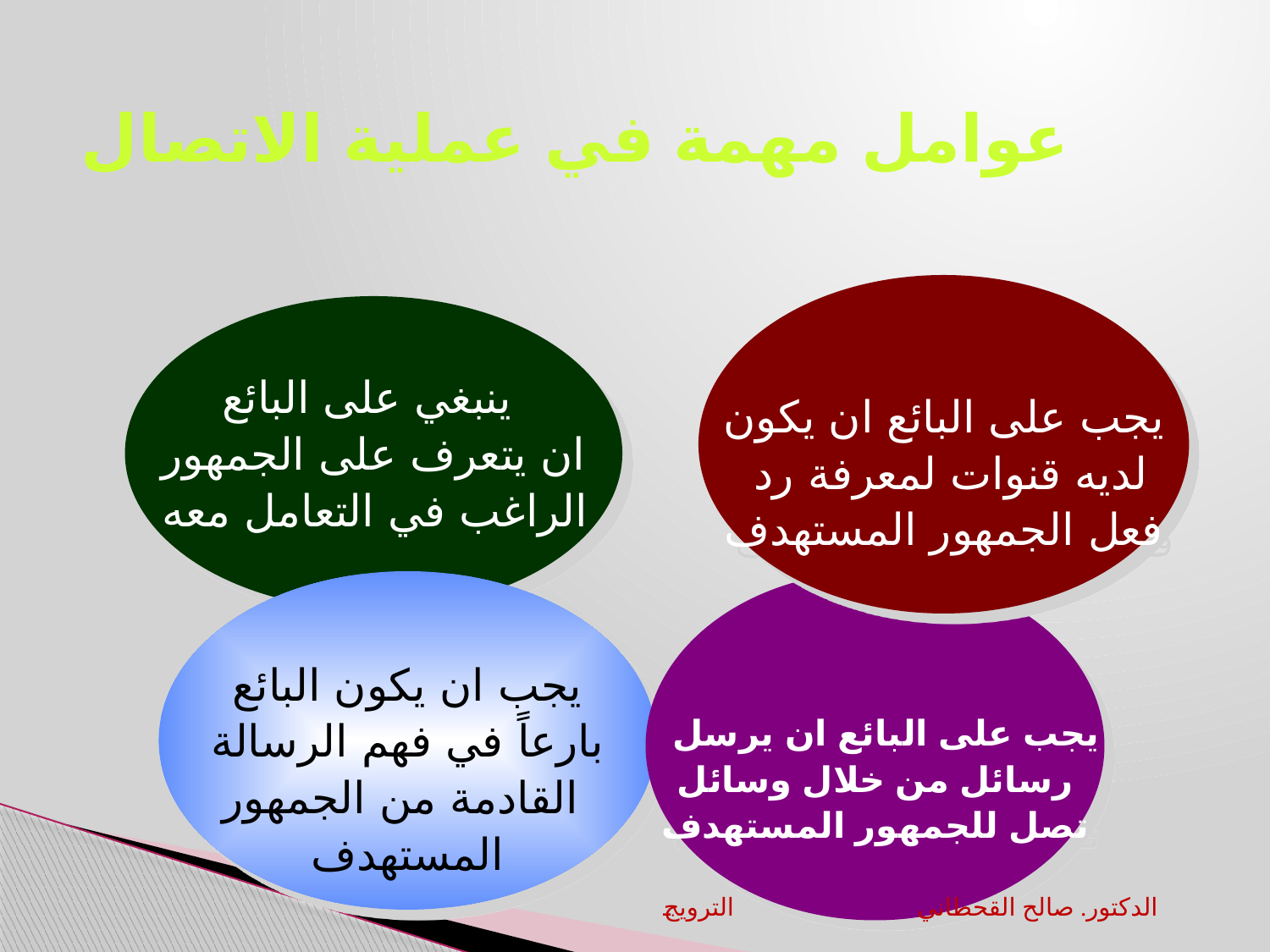

# عوامل مهمة في عملية الاتصال

يجب على البائع ان يكون
 لديه قنوات لمعرفة رد
فعل الجمهور المستهدف

ينبغي على البائع
ان يتعرف على الجمهور
 الراغب في التعامل معه

يجب ان يكون البائع
بارعاً في فهم الرسالة
القادمة من الجمهور
المستهدف

  يجب على البائع ان يرسل
رسائل من خلال وسائل
تصل للجمهور المستهدف
الترويج		الدكتور. صالح القحطاني